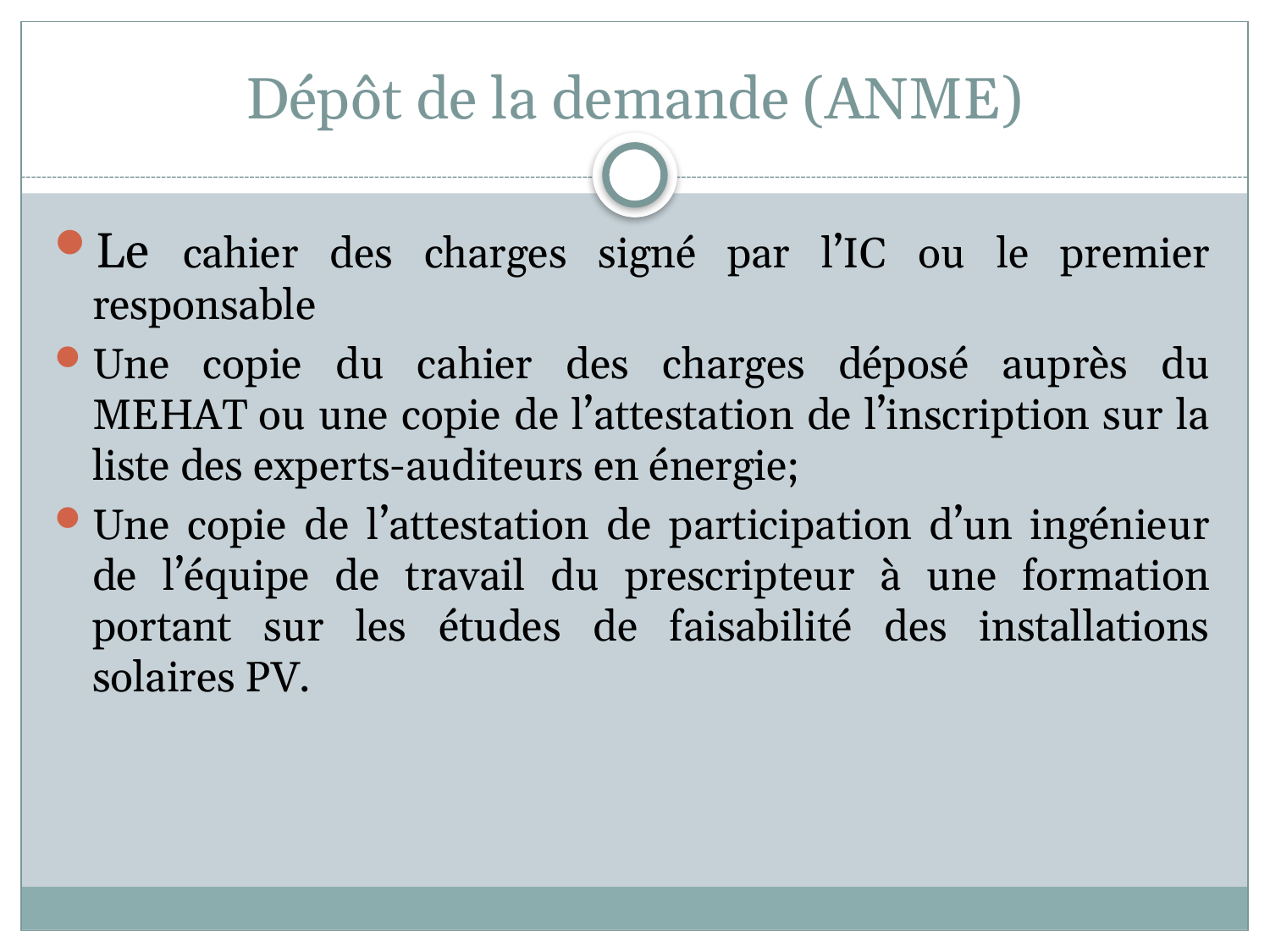

# Dépôt de la demande (ANME)
Le cahier des charges signé par l’IC ou le premier responsable
Une copie du cahier des charges déposé auprès du MEHAT ou une copie de l’attestation de l’inscription sur la liste des experts-auditeurs en énergie;
Une copie de l’attestation de participation d’un ingénieur de l’équipe de travail du prescripteur à une formation portant sur les études de faisabilité des installations solaires PV.